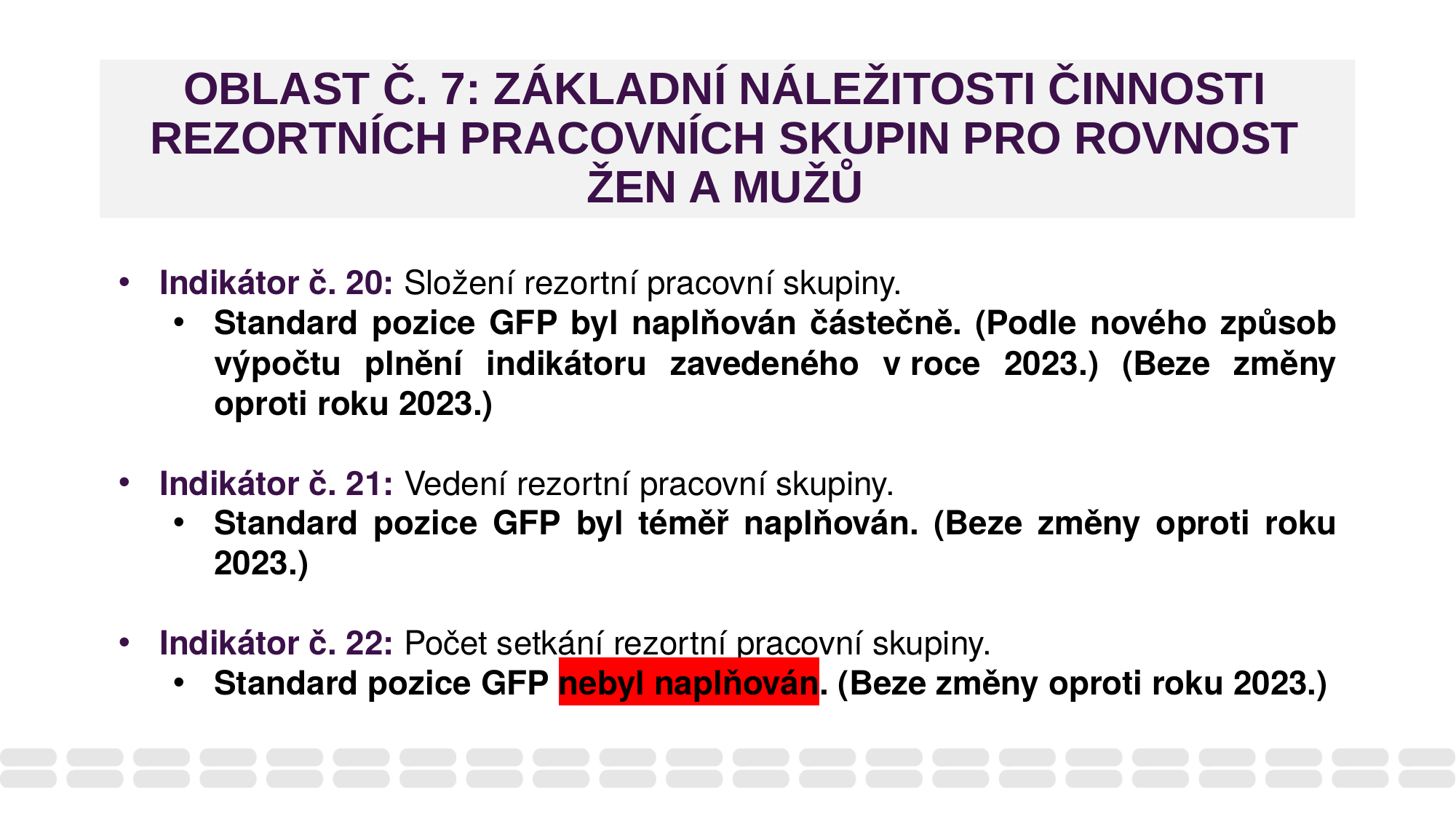

# Oblast č. 7: Základní náležitosti činnosti rezortních pracovních skupin pro rovnost žen a mužů
Indikátor č. 20: Složení rezortní pracovní skupiny.
Standard pozice GFP byl naplňován částečně. (Podle nového způsob výpočtu plnění indikátoru zavedeného v roce 2023.) (Beze změny oproti roku 2023.)

Indikátor č. 21: Vedení rezortní pracovní skupiny.
Standard pozice GFP byl téměř naplňován. (Beze změny oproti roku 2023.)

Indikátor č. 22: Počet setkání rezortní pracovní skupiny.
Standard pozice GFP nebyl naplňován. (Beze změny oproti roku 2023.)